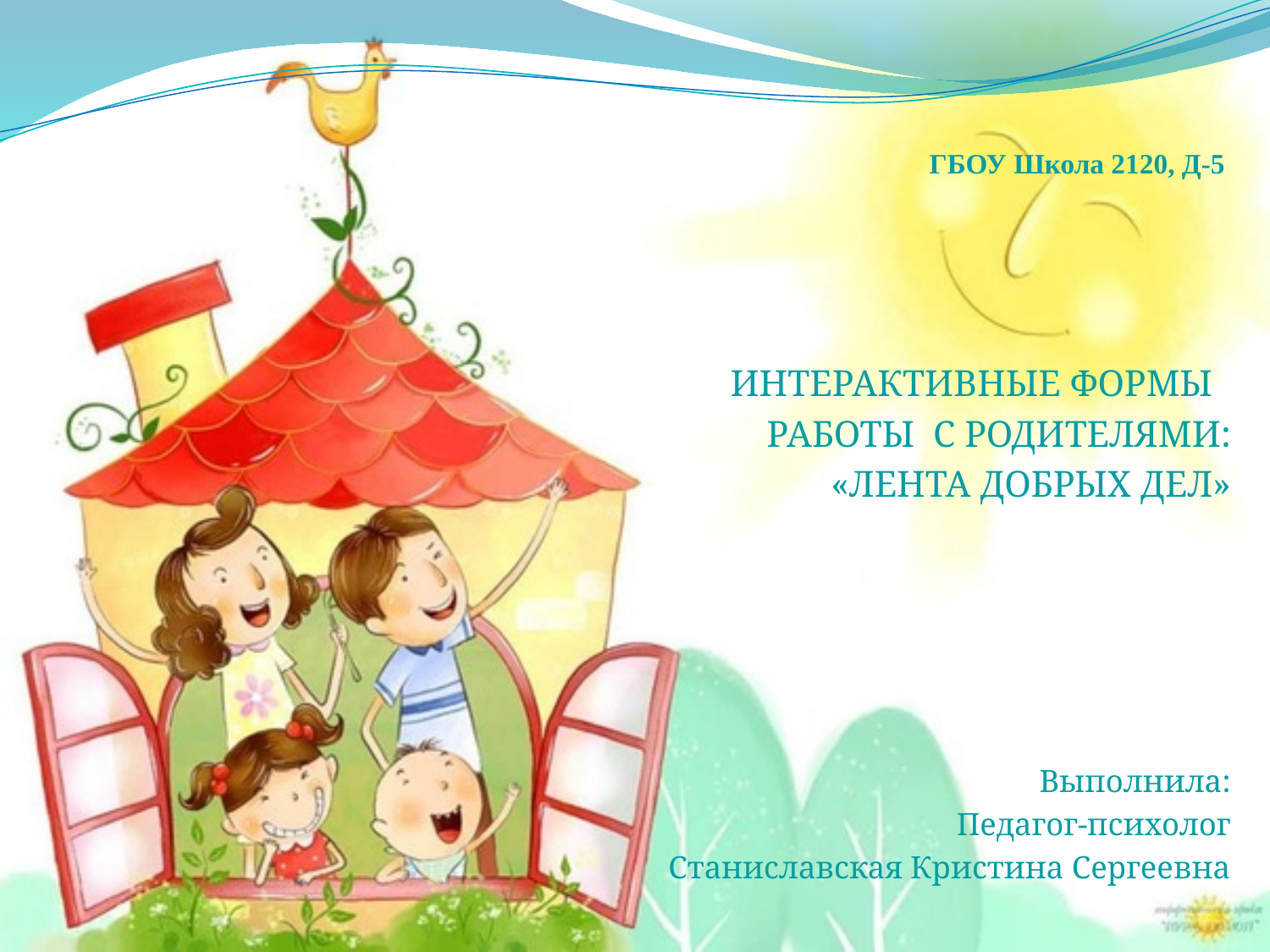

# ГБОУ Школа 2120, Д-5

ИНТЕРАКТИВНЫЕ ФОРМЫ
РАБОТЫ  С РОДИТЕЛЯМИ:
«ЛЕНТА ДОБРЫХ ДЕЛ»

Выполнила:
Педагог-психолог
Станиславская Кристина Сергеевна